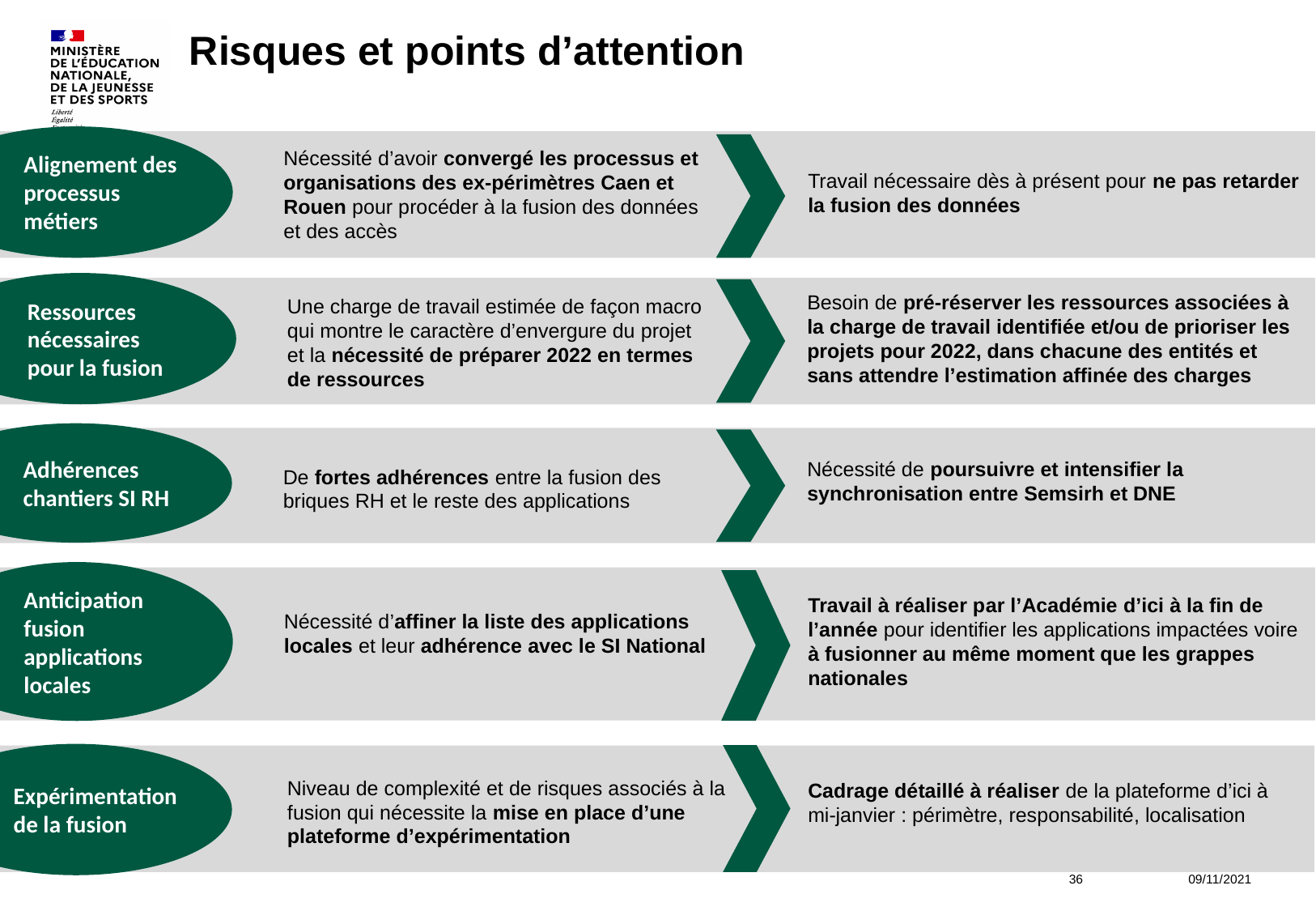

# Risques et points d’attention
Alignement des processus métiers

Nécessité d’avoir convergé les processus et organisations des ex-périmètres Caen et Rouen pour procéder à la fusion des données et des accès
Travail nécessaire dès à présent pour ne pas retarder la fusion des données
Ressources nécessaires pour la fusion

Besoin de pré-réserver les ressources associées à la charge de travail identifiée et/ou de prioriser les projets pour 2022, dans chacune des entités et sans attendre l’estimation affinée des charges
Une charge de travail estimée de façon macro qui montre le caractère d’envergure du projet et la nécessité de préparer 2022 en termes de ressources
Adhérences chantiers SI RH

Nécessité de poursuivre et intensifier la synchronisation entre Semsirh et DNE
De fortes adhérences entre la fusion des briques RH et le reste des applications
Anticipation fusion
applications locales

Travail à réaliser par l’Académie d’ici à la fin de l’année pour identifier les applications impactées voire à fusionner au même moment que les grappes nationales
Nécessité d’affiner la liste des applications locales et leur adhérence avec le SI National
Expérimentation de la fusion

Niveau de complexité et de risques associés à la fusion qui nécessite la mise en place d’une plateforme d’expérimentation
Cadrage détaillé à réaliser de la plateforme d’ici à mi-janvier : périmètre, responsabilité, localisation
36
09/11/2021